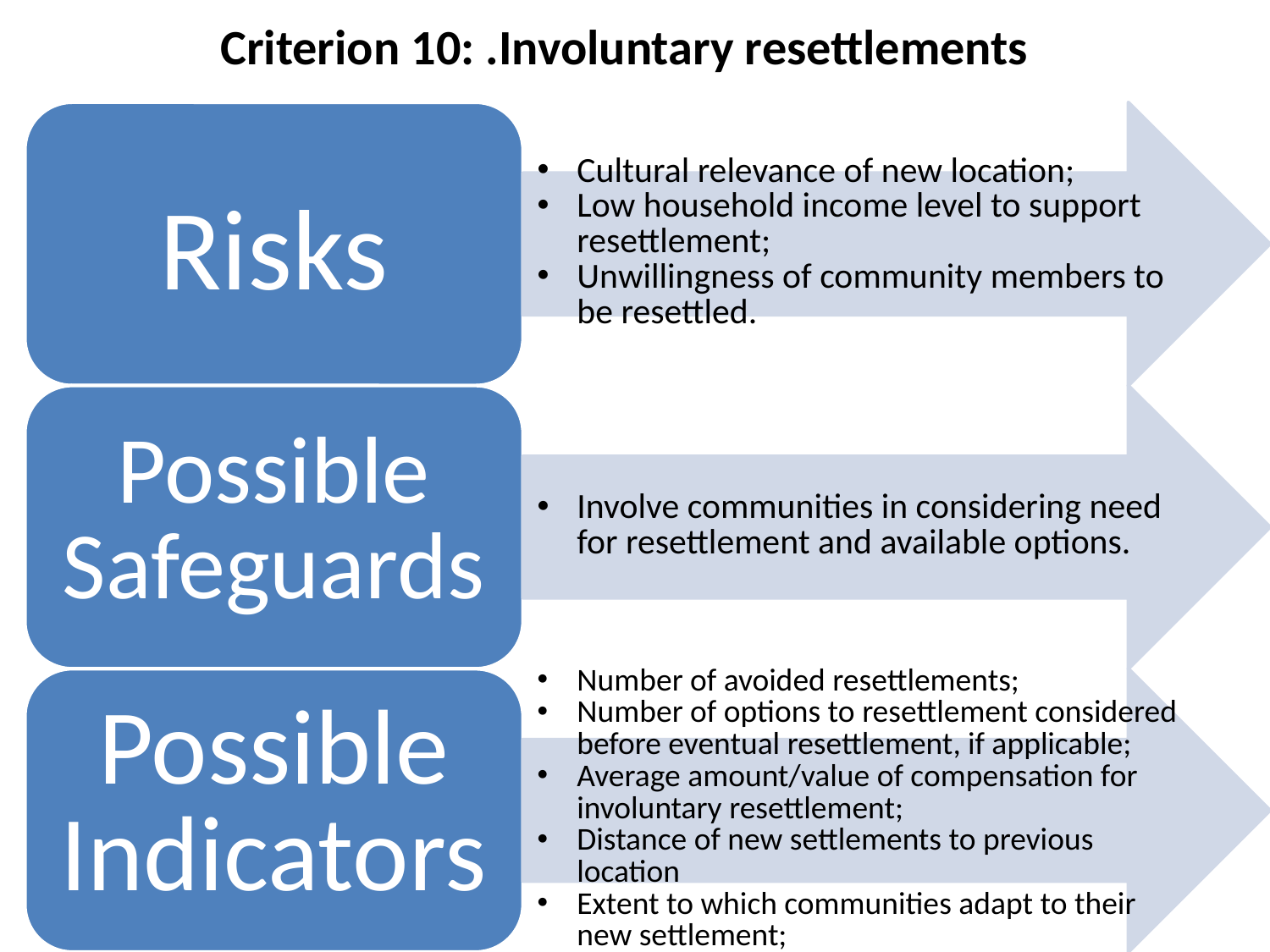

# Criterion 10: .Involuntary resettlements
Risks
Cultural relevance of new location;
Possible Safeguards
Involve communities in considering need for resettlement and available options.
Possible Indicators
Number of avoided resettlements;
Low household income level to support resettlement;
Unwillingness of community members to be resettled.
Number of options to resettlement considered before eventual resettlement, if applicable;
Average amount/value of compensation for involuntary resettlement;
Extent to which communities adapt to their new settlement;
Distance of new settlements to previous location